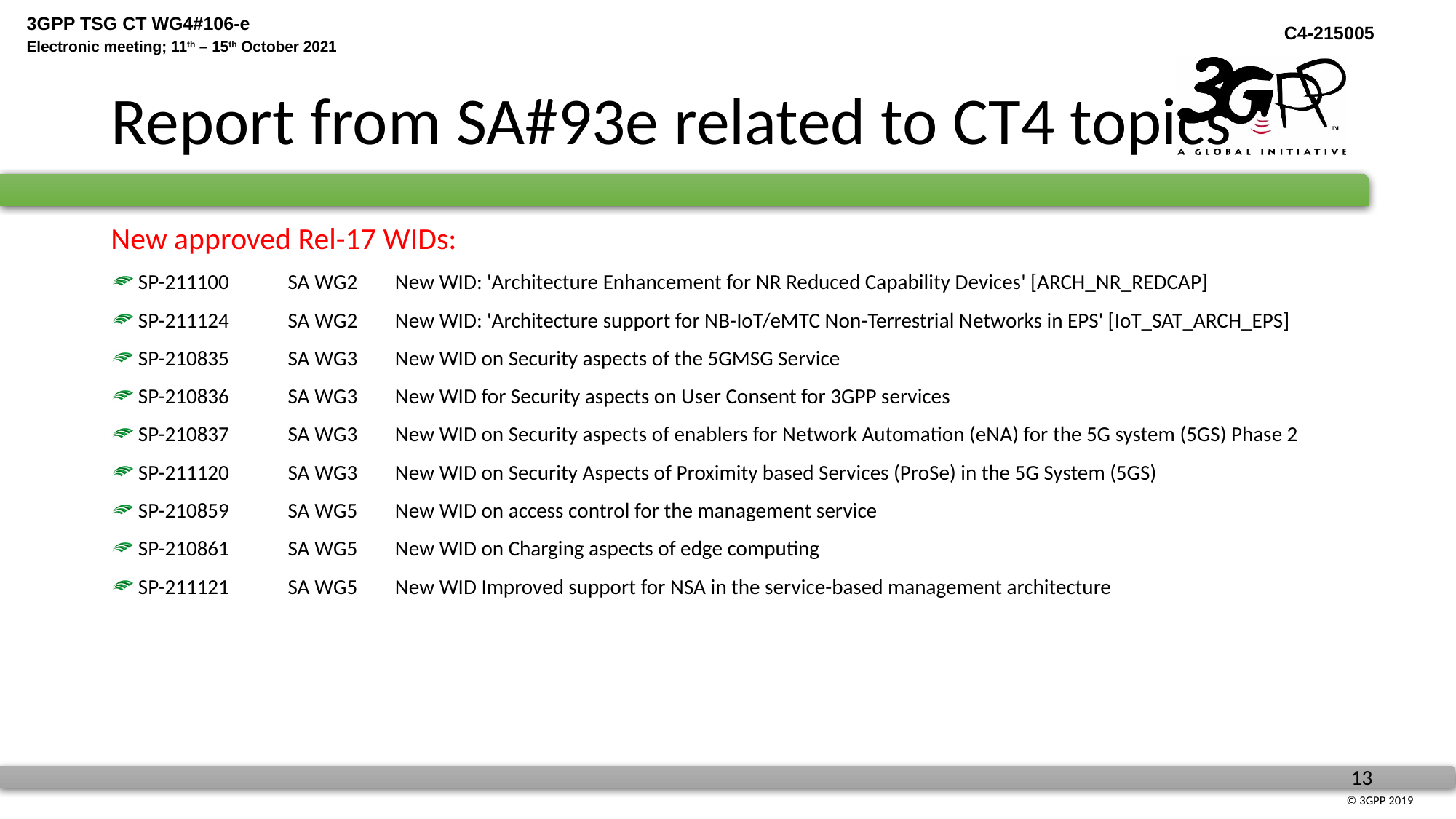

# Report from SA#93e related to CT4 topics
New approved Rel-17 WIDs:
SP-211100	SA WG2	New WID: 'Architecture Enhancement for NR Reduced Capability Devices' [ARCH_NR_REDCAP]
SP-211124	SA WG2	New WID: 'Architecture support for NB-IoT/eMTC Non-Terrestrial Networks in EPS' [IoT_SAT_ARCH_EPS]
SP-210835	SA WG3	New WID on Security aspects of the 5GMSG Service
SP-210836	SA WG3	New WID for Security aspects on User Consent for 3GPP services
SP-210837	SA WG3	New WID on Security aspects of enablers for Network Automation (eNA) for the 5G system (5GS) Phase 2
SP-211120	SA WG3	New WID on Security Aspects of Proximity based Services (ProSe) in the 5G System (5GS)
SP-210859	SA WG5	New WID on access control for the management service
SP-210861	SA WG5	New WID on Charging aspects of edge computing
SP-211121	SA WG5	New WID Improved support for NSA in the service-based management architecture